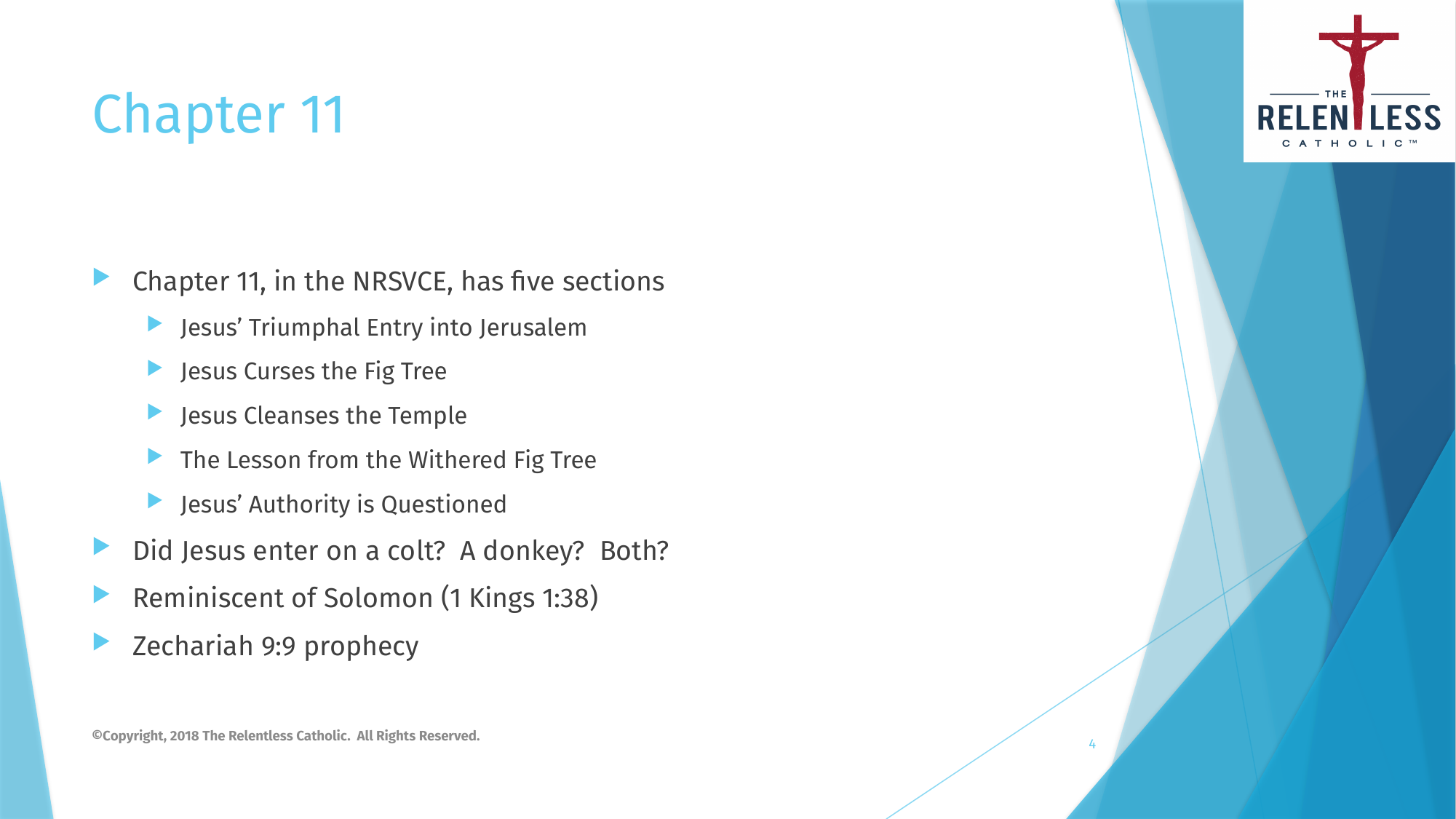

# Chapter 11
Chapter 11, in the NRSVCE, has five sections
Jesus’ Triumphal Entry into Jerusalem
Jesus Curses the Fig Tree
Jesus Cleanses the Temple
The Lesson from the Withered Fig Tree
Jesus’ Authority is Questioned
Did Jesus enter on a colt?  A donkey?  Both?
Reminiscent of Solomon (1 Kings 1:38)
Zechariah 9:9 prophecy
©Copyright, 2018 The Relentless Catholic.  All Rights Reserved.

4